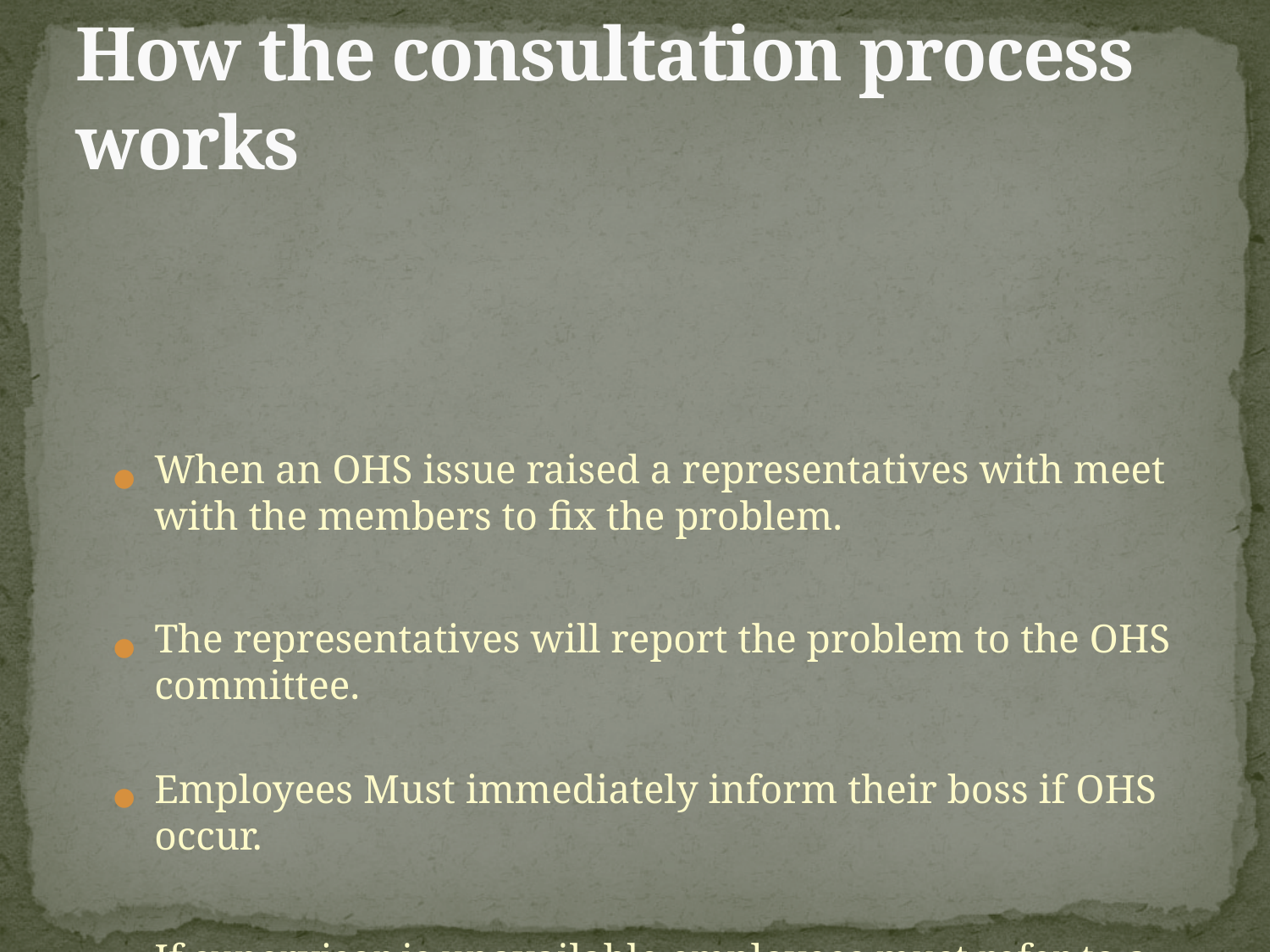

# How the consultation process works
When an OHS issue raised a representatives with meet with the members to fix the problem.

The representatives will report the problem to the OHS committee.

Employees Must immediately inform their boss if OHS occur.

If supervisor is unavailable employees must refer to a representative or the OHS committee.